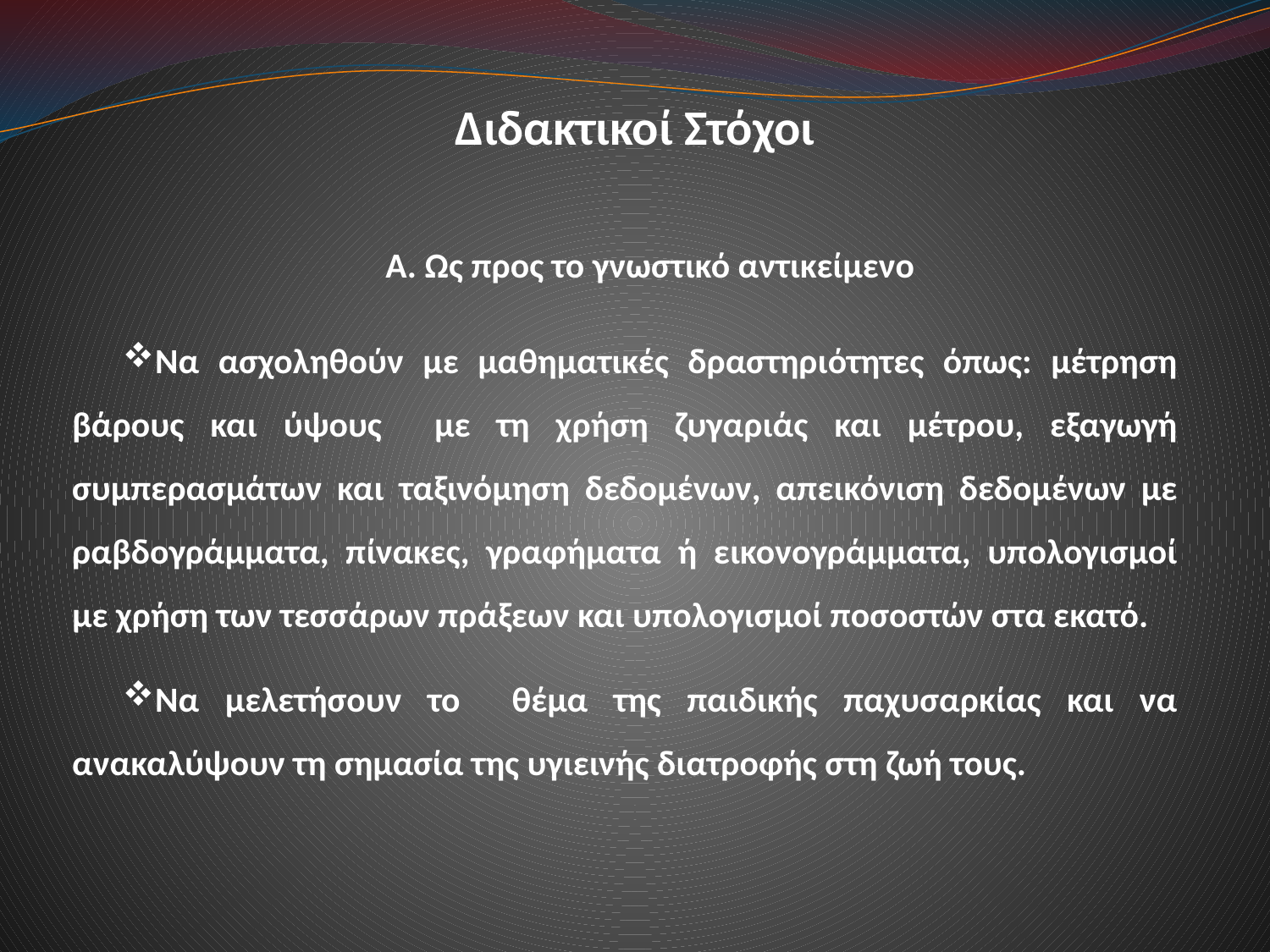

Διδακτικοί Στόχοι
Α. Ως προς το γνωστικό αντικείμενο
Να ασχοληθούν με μαθηματικές δραστηριότητες όπως: μέτρηση βάρους και ύψους  με τη χρήση ζυγαριάς και μέτρου, εξαγωγή συμπερασμάτων και ταξινόμηση δεδομένων, απεικόνιση δεδομένων με ραβδογράμματα, πίνακες, γραφήματα ή εικονογράμματα, υπολογισμοί με χρήση των τεσσάρων πράξεων και υπολογισμοί ποσοστών στα εκατό.
Να μελετήσουν το  θέμα της παιδικής παχυσαρκίας και να ανακαλύψουν τη σημασία της υγιεινής διατροφής στη ζωή τους.